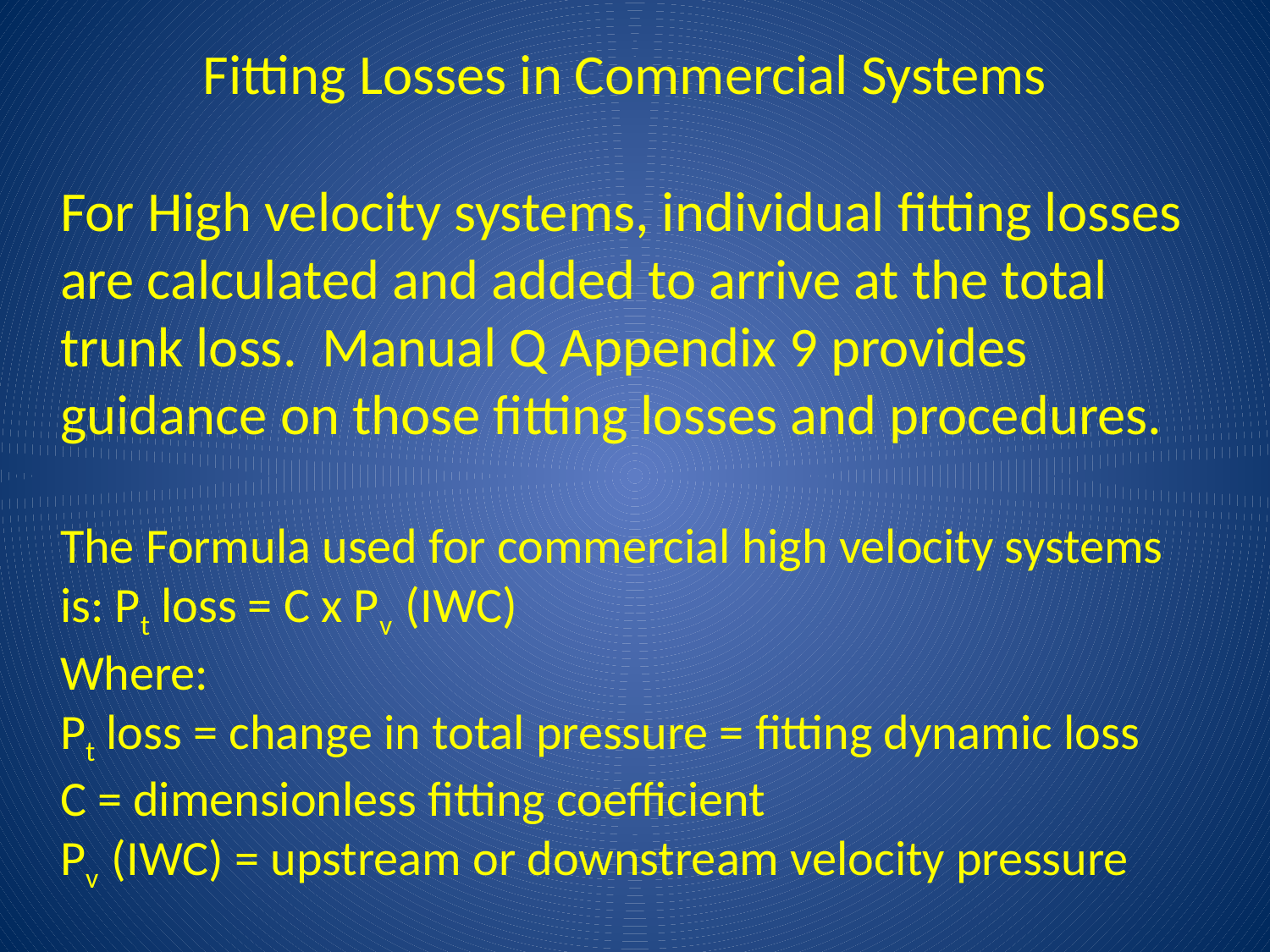

Fitting Losses in Commercial Systems
For High velocity systems, individual fitting losses are calculated and added to arrive at the total trunk loss.  Manual Q Appendix 9 provides guidance on those fitting losses and procedures.

The Formula used for commercial high velocity systems is: Pt loss = C x Pv  (IWC)
Where:
Pt loss = change in total pressure = fitting dynamic loss
C = dimensionless fitting coefficient
Pv  (IWC) = upstream or downstream velocity pressure